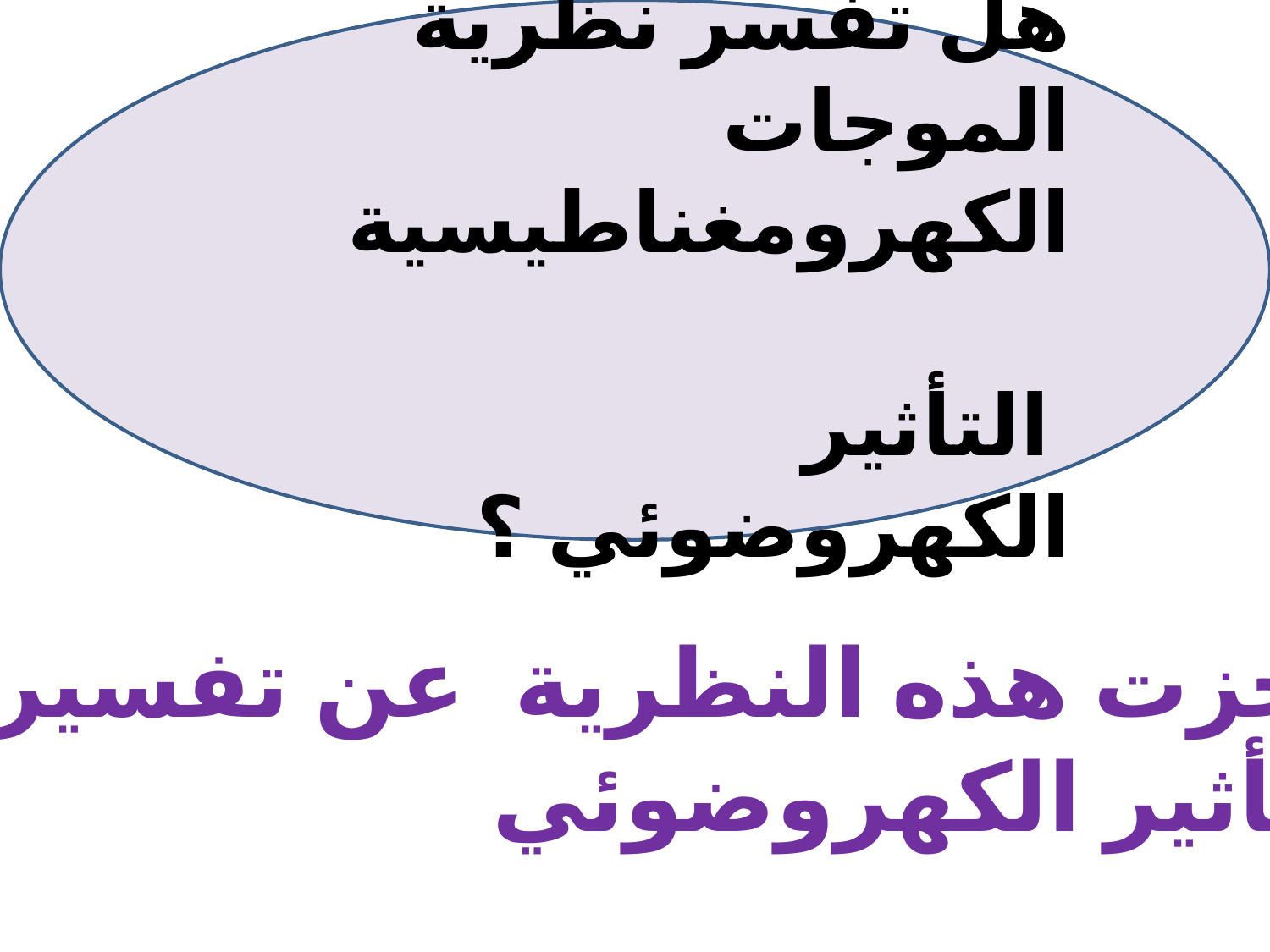

هل تفسر نظرية الموجات الكهرومغناطيسية

 التأثير الكهروضوئي ؟
عجزت هذه النظرية  عن تفسير
التأثير الكهروضوئي